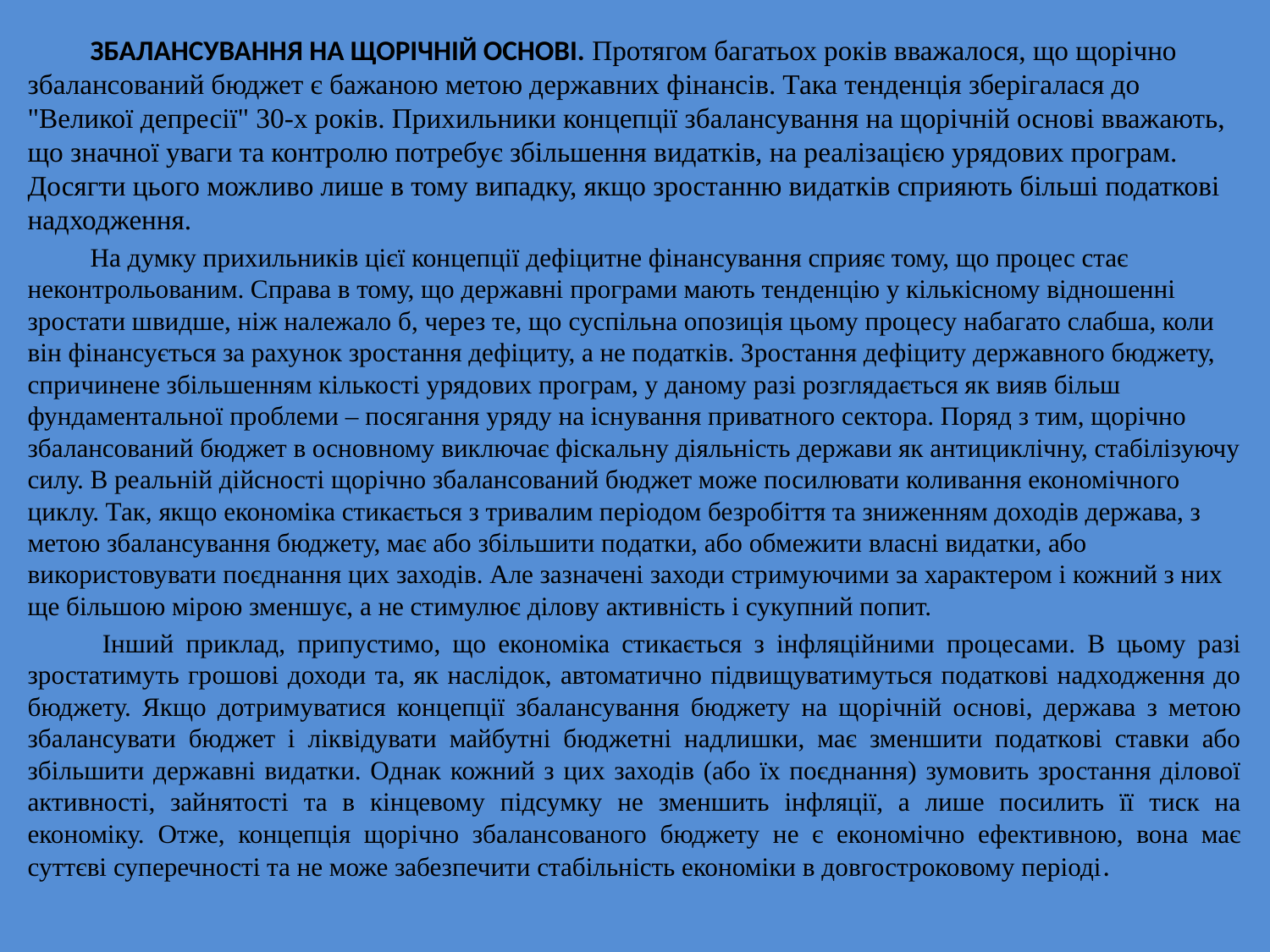

ЗБАЛАНСУВАННЯ НА ЩОРІЧНІЙ ОСНОВІ. Протягом багатьох років вважалося, що щорічно збалансований бюджет є бажаною метою державних фінансів. Така тенденція зберігалася до "Великої депресії" 30-х років. Прихильники концепції збалансування на щорічній основі вважають, що значної уваги та контролю потребує збільшення видатків, на реалізацією урядових програм. Досягти цього можливо лише в тому випадку, якщо зростанню видатків сприяють більші податкові надходження.
На думку прихильників цієї концепції дефіцитне фінансування сприяє тому, що процес стає неконтрольованим. Справа в тому, що державні програми мають тенденцію у кількісному відношенні зростати швидше, ніж належало б, через те, що суспільна опозиція цьому процесу набагато слабша, коли він фінансується за рахунок зростання дефіциту, а не податків. Зростання дефіциту державного бюджету, спричинене збільшенням кількості урядових програм, у даному разі розглядається як вияв більш фундаментальної проблеми – посягання уряду на існування приватного сектора. Поряд з тим, щорічно збалансований бюджет в основному виключає фіскальну діяльність держави як антициклічну, стабілізуючу силу. В реальній дійсності щорічно збалансований бюджет може посилювати коливання економічного циклу. Так, якщо економіка стикається з тривалим періодом безробіття та зниженням доходів держава, з метою збалансування бюджету, має або збільшити податки, або обмежити власні видатки, або використовувати поєднання цих заходів. Але зазначені заходи стримуючими за характером і кожний з них ще більшою мірою зменшує, а не стимулює ділову активність і сукупний попит.
 Інший приклад, припустимо, що економіка стикається з інфляційними процесами. В цьому разі зростатимуть грошові доходи та, як наслідок, автоматично підвищуватимуться податкові надходження до бюджету. Якщо дотримуватися концепції збалансування бюджету на щорічній основі, держава з метою збалансувати бюджет і ліквідувати майбутні бюджетні надлишки, має зменшити податкові ставки або збільшити державні видатки. Однак кожний з цих заходів (або їх поєднання) зумовить зростання ділової активності, зайнятості та в кінцевому підсумку не зменшить інфляції, а лише посилить її тиск на економіку. Отже, концепція щорічно збалансованого бюджету не є економічно ефективною, вона має суттєві суперечності та не може забезпечити стабільність економіки в довгостроковому періоді.